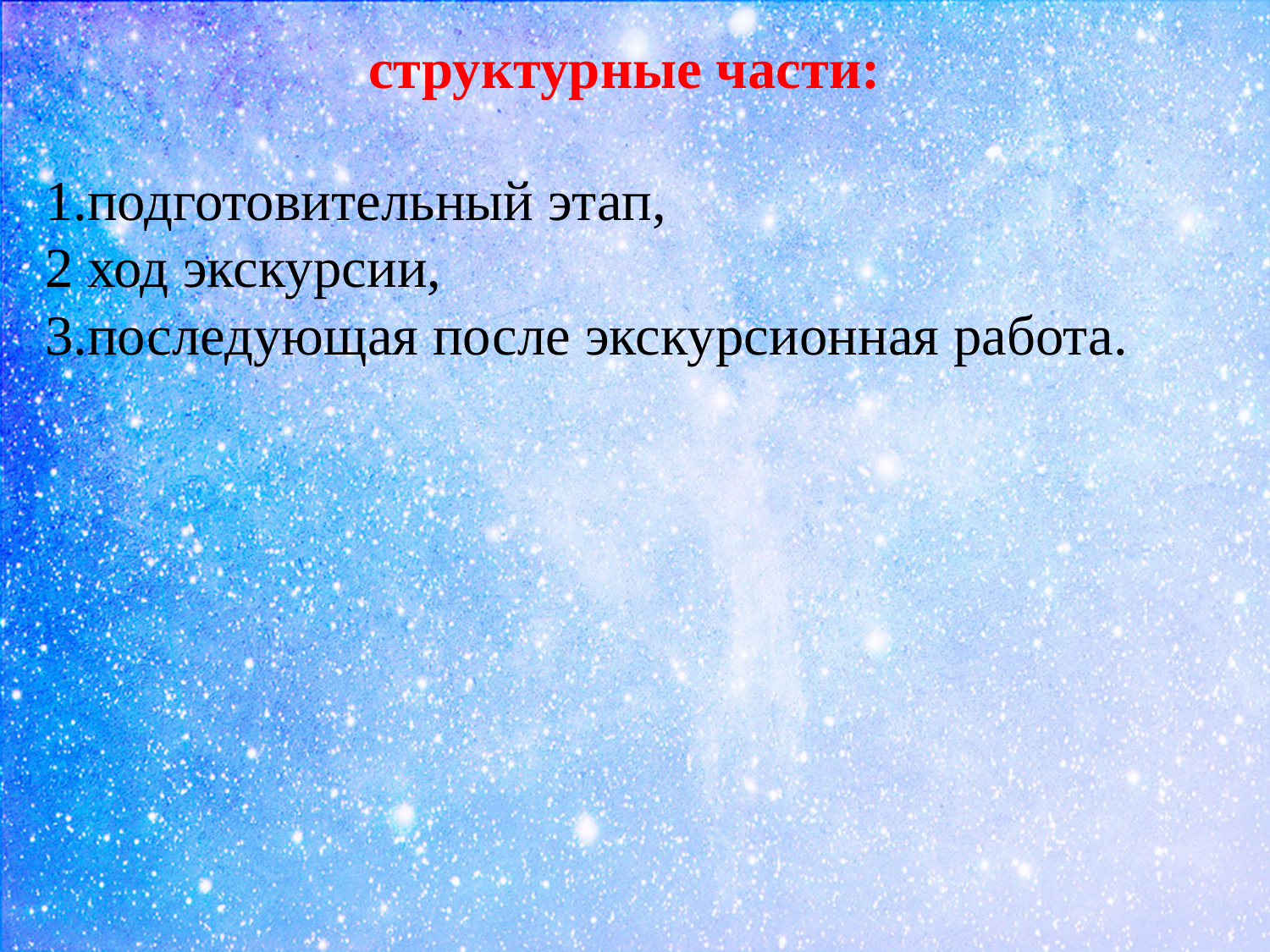

структурные части:
  1.подготовительный этап,
  2 ход экскурсии,
  3.последующая после экскурсионная работа.